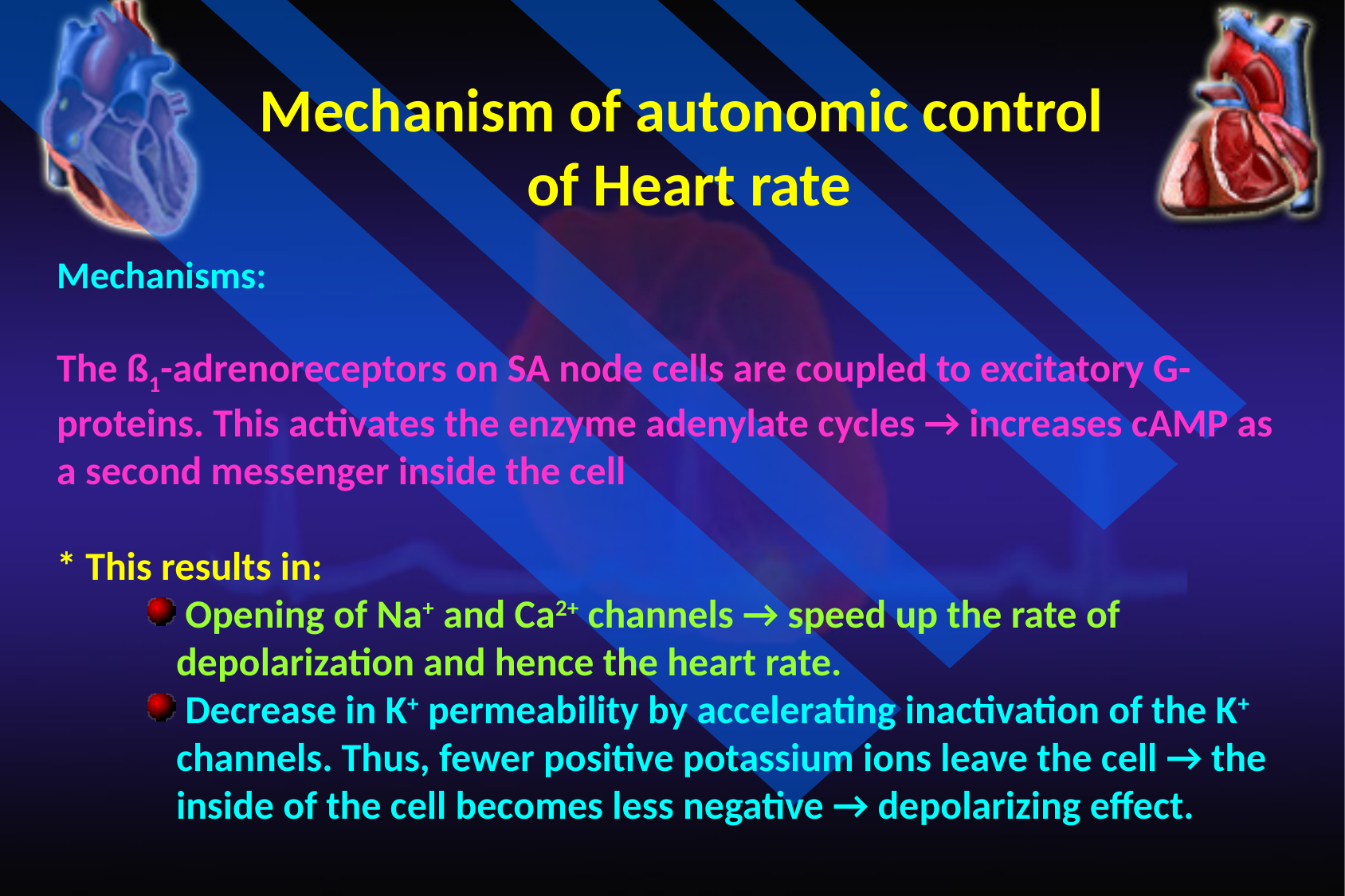

Mechanism of autonomic control
 of Heart rate

Mechanisms:

The ß1-adrenoreceptors on SA node cells are coupled to excitatory G-proteins. This activates the enzyme adenylate cycles → increases cAMP as a second messenger inside the cell

* This results in:
 Opening of Na+ and Ca2+ channels → speed up the rate of depolarization and hence the heart rate.
 Decrease in K+ permeability by accelerating inactivation of the K+ channels. Thus, fewer positive potassium ions leave the cell → the inside of the cell becomes less negative → depolarizing effect.